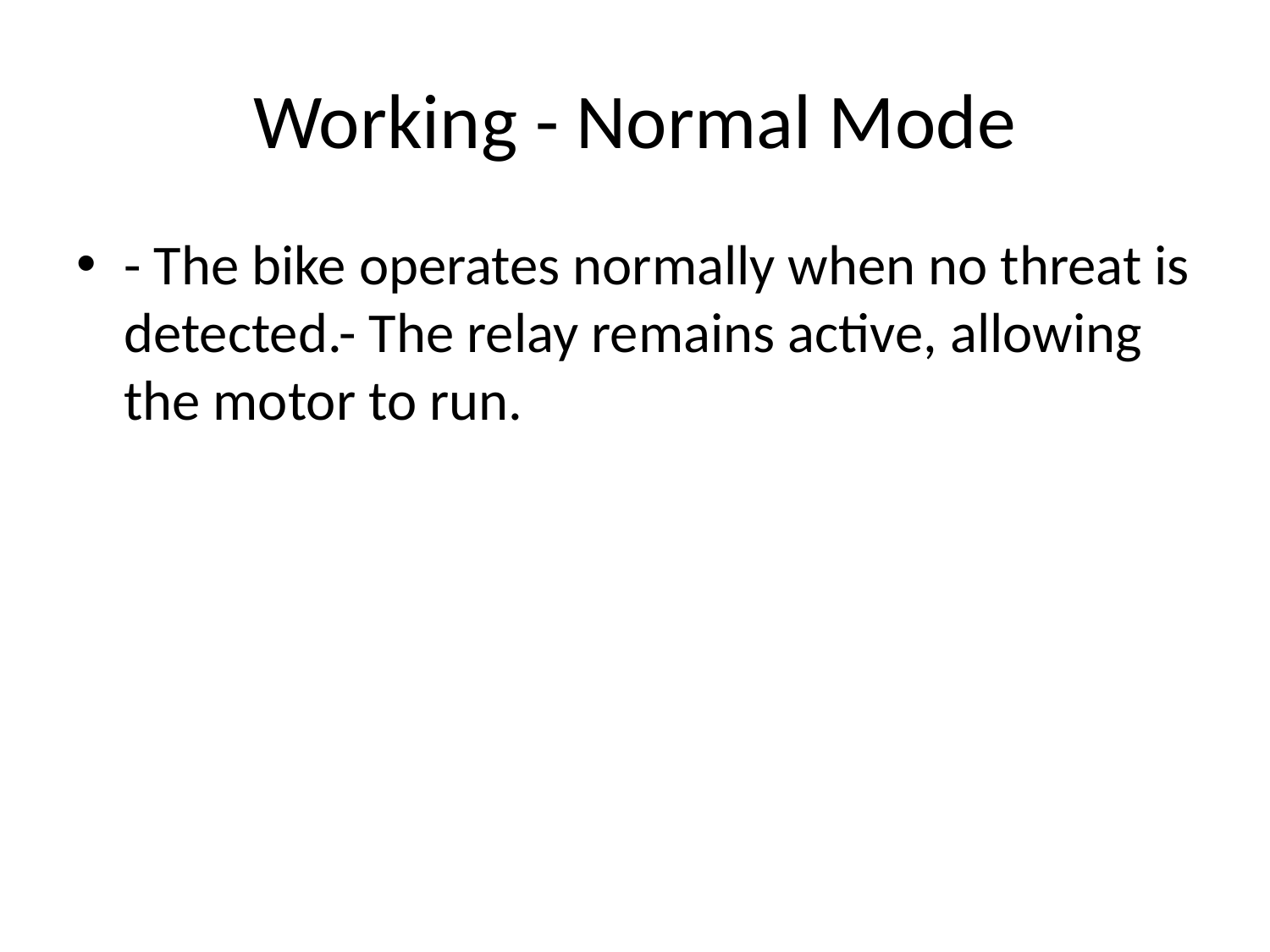

# Working - Normal Mode
- The bike operates normally when no threat is detected.- The relay remains active, allowing the motor to run.